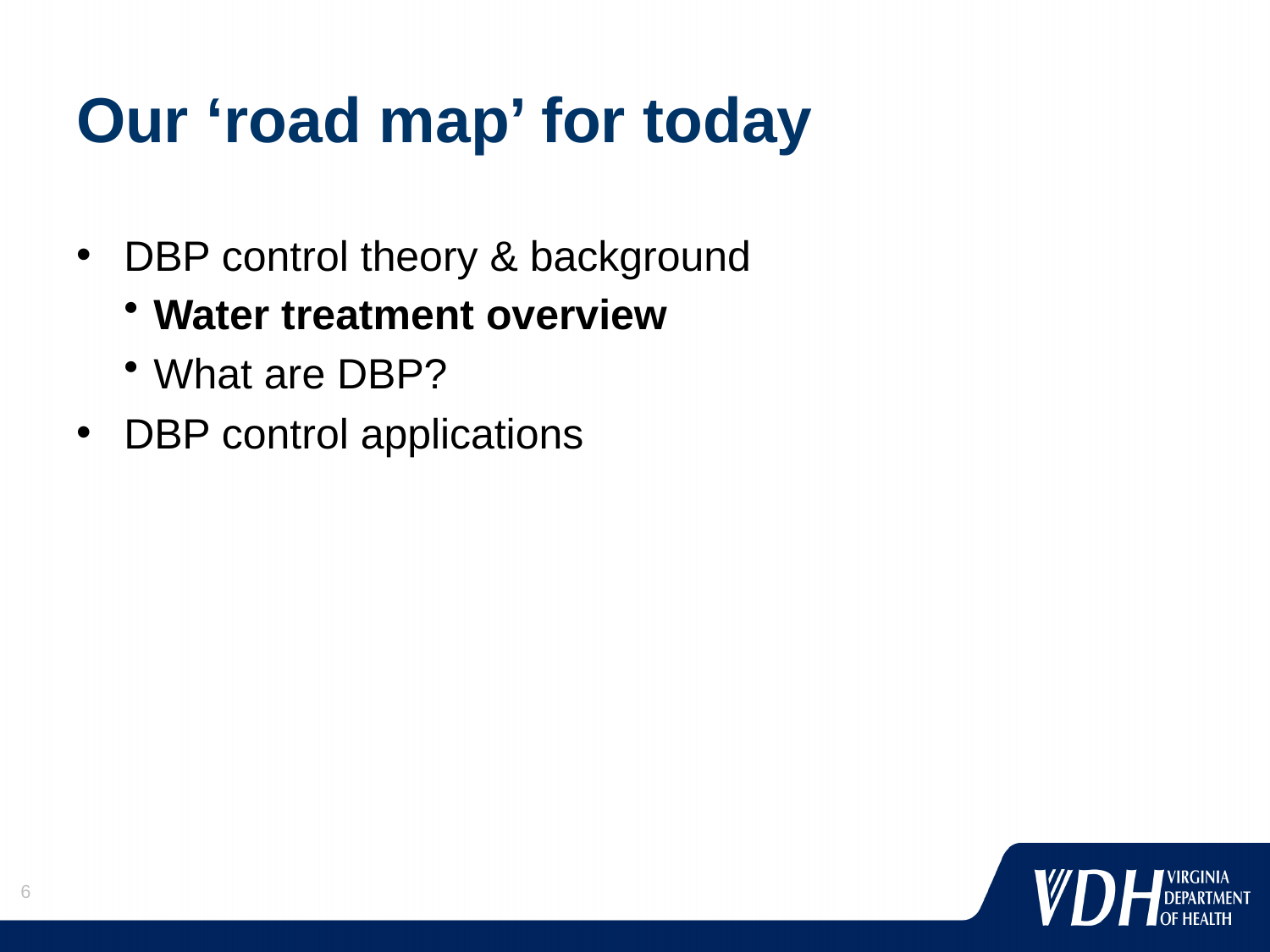

# Our ‘road map’ for today
DBP control theory & background
Water treatment overview
What are DBP?
DBP control applications

6